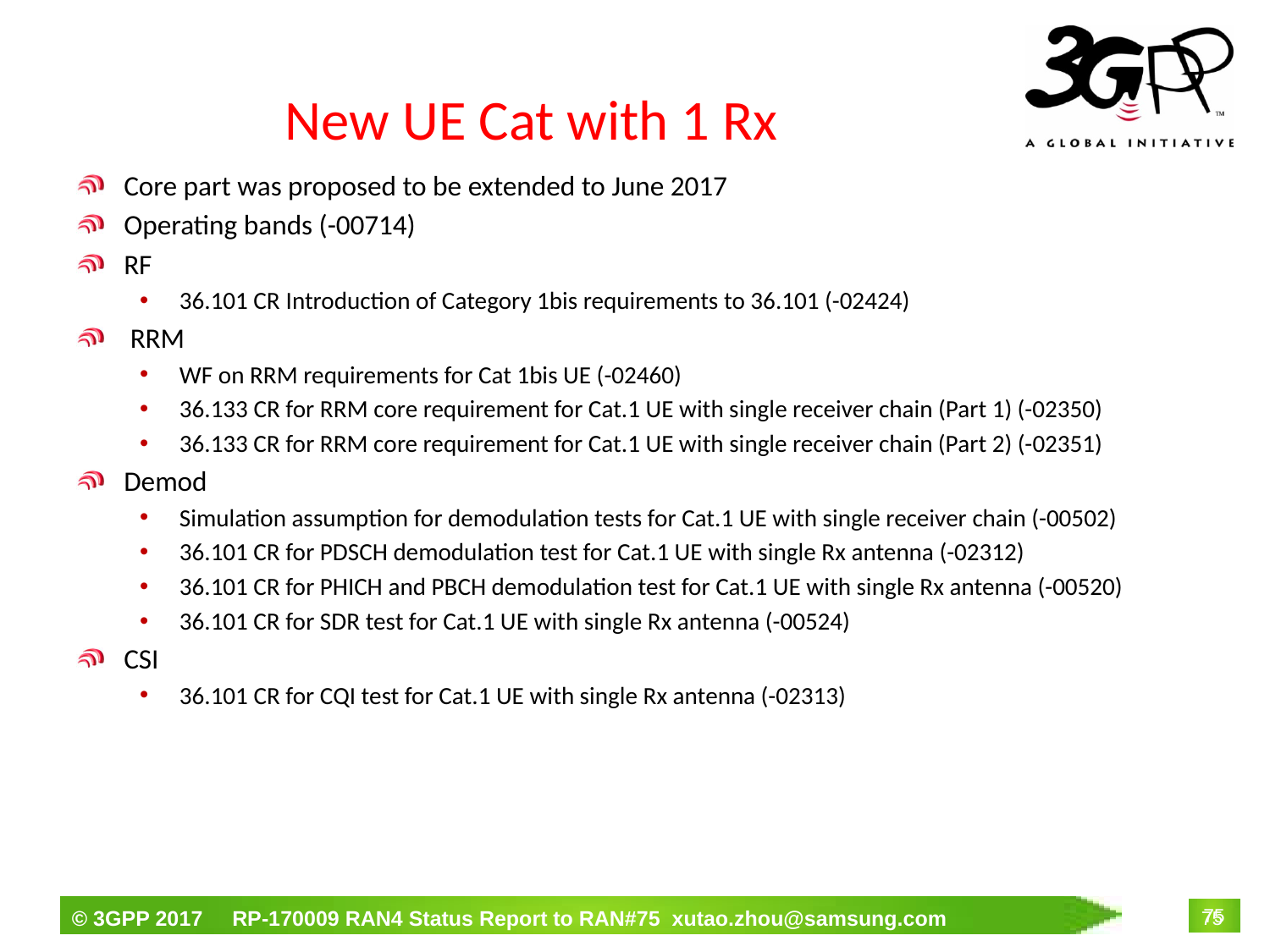

# New UE Cat with 1 Rx
Core part was proposed to be extended to June 2017
Operating bands (-00714)
RF
36.101 CR Introduction of Category 1bis requirements to 36.101 (-02424)
 RRM
WF on RRM requirements for Cat 1bis UE (-02460)
36.133 CR for RRM core requirement for Cat.1 UE with single receiver chain (Part 1) (-02350)
36.133 CR for RRM core requirement for Cat.1 UE with single receiver chain (Part 2) (-02351)
Demod
Simulation assumption for demodulation tests for Cat.1 UE with single receiver chain (-00502)
36.101 CR for PDSCH demodulation test for Cat.1 UE with single Rx antenna (-02312)
36.101 CR for PHICH and PBCH demodulation test for Cat.1 UE with single Rx antenna (-00520)
36.101 CR for SDR test for Cat.1 UE with single Rx antenna (-00524)
CSI
36.101 CR for CQI test for Cat.1 UE with single Rx antenna (-02313)

75